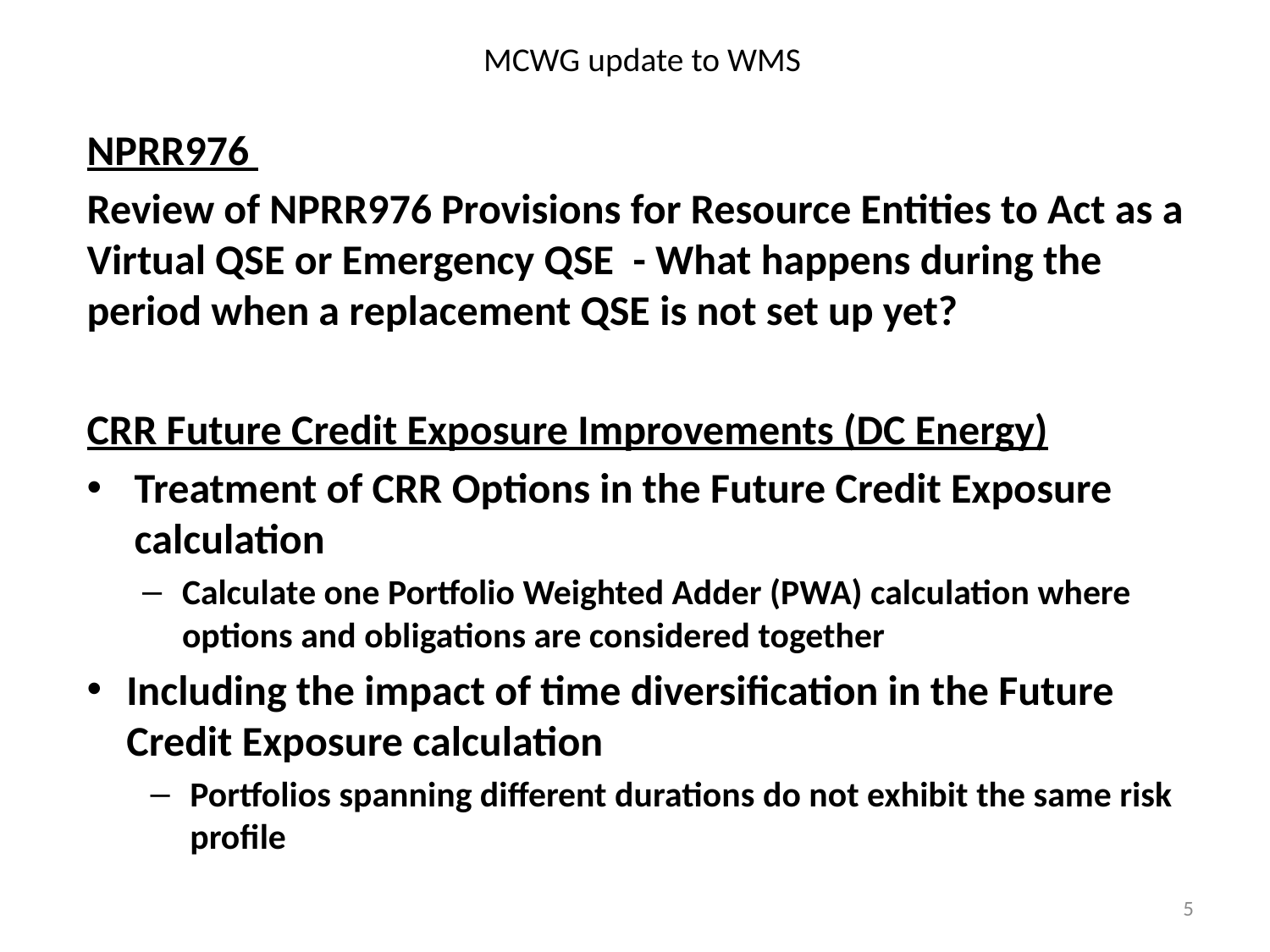

# MCWG update to WMS
NPRR976
Review of NPRR976 Provisions for Resource Entities to Act as a Virtual QSE or Emergency QSE  - What happens during the period when a replacement QSE is not set up yet?

CRR Future Credit Exposure Improvements (DC Energy)
Treatment of CRR Options in the Future Credit Exposure calculation
Calculate one Portfolio Weighted Adder (PWA) calculation where options and obligations are considered together
Including the impact of time diversification in the Future Credit Exposure calculation
Portfolios spanning different durations do not exhibit the same risk profile
5